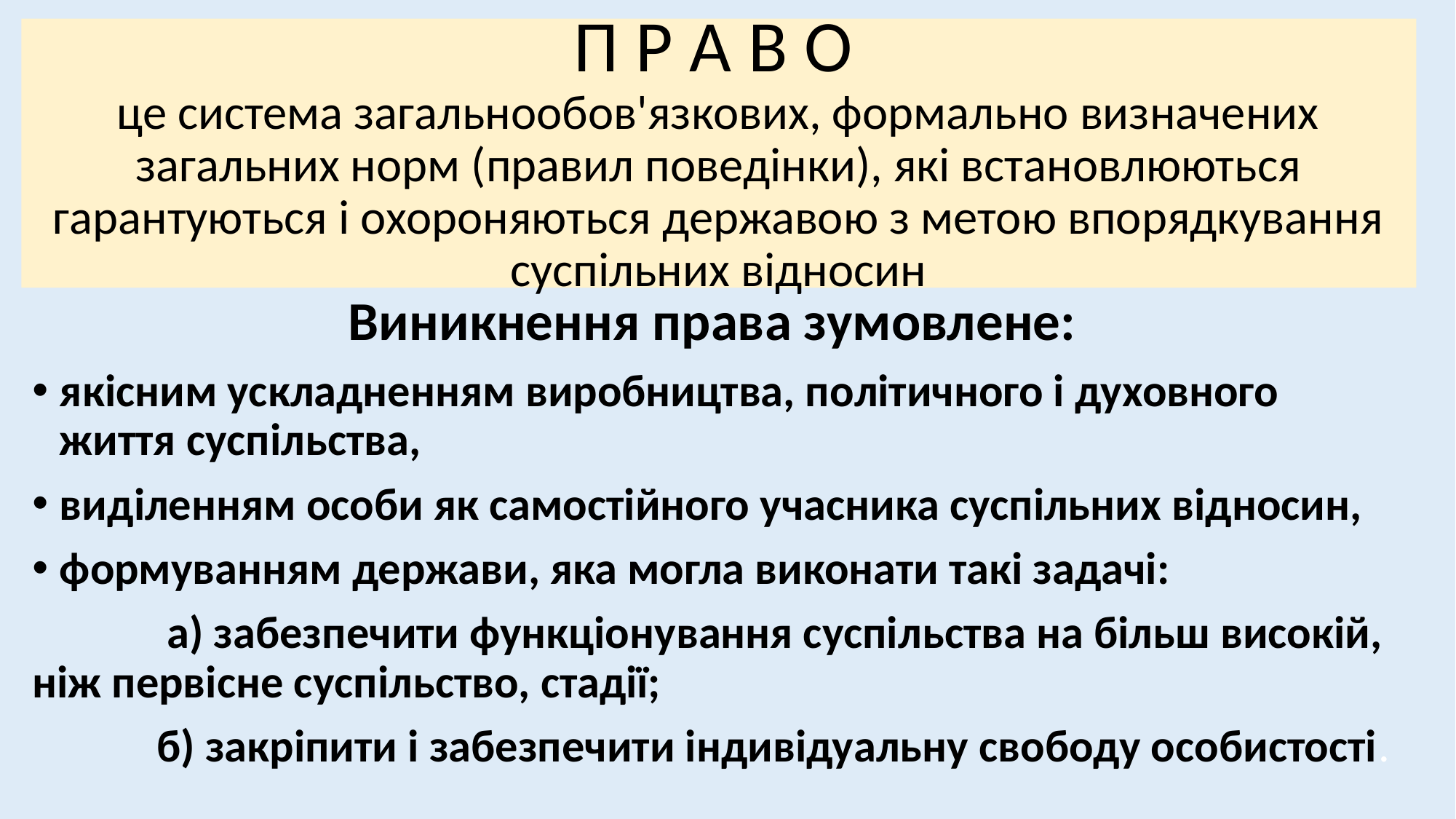

# П Р А В О це система загальнообов'язкових, формально визначених загальних норм (правил поведінки), які встановлюються гарантуються і охороняються державою з метою впорядкування суспільних відносин
Виникнення права зумовлене:
якісним ускладненням виробництва, політичного і духовного життя суспільства,
виділенням особи як самостійного учасника суспільних відносин,
формуванням держави, яка могла виконати такі задачі:
             а) забезпечити функціонування суспільства на більш високій, ніж первісне суспільство, стадії;
            б) закріпити і забезпечити індивідуальну свободу особистості.